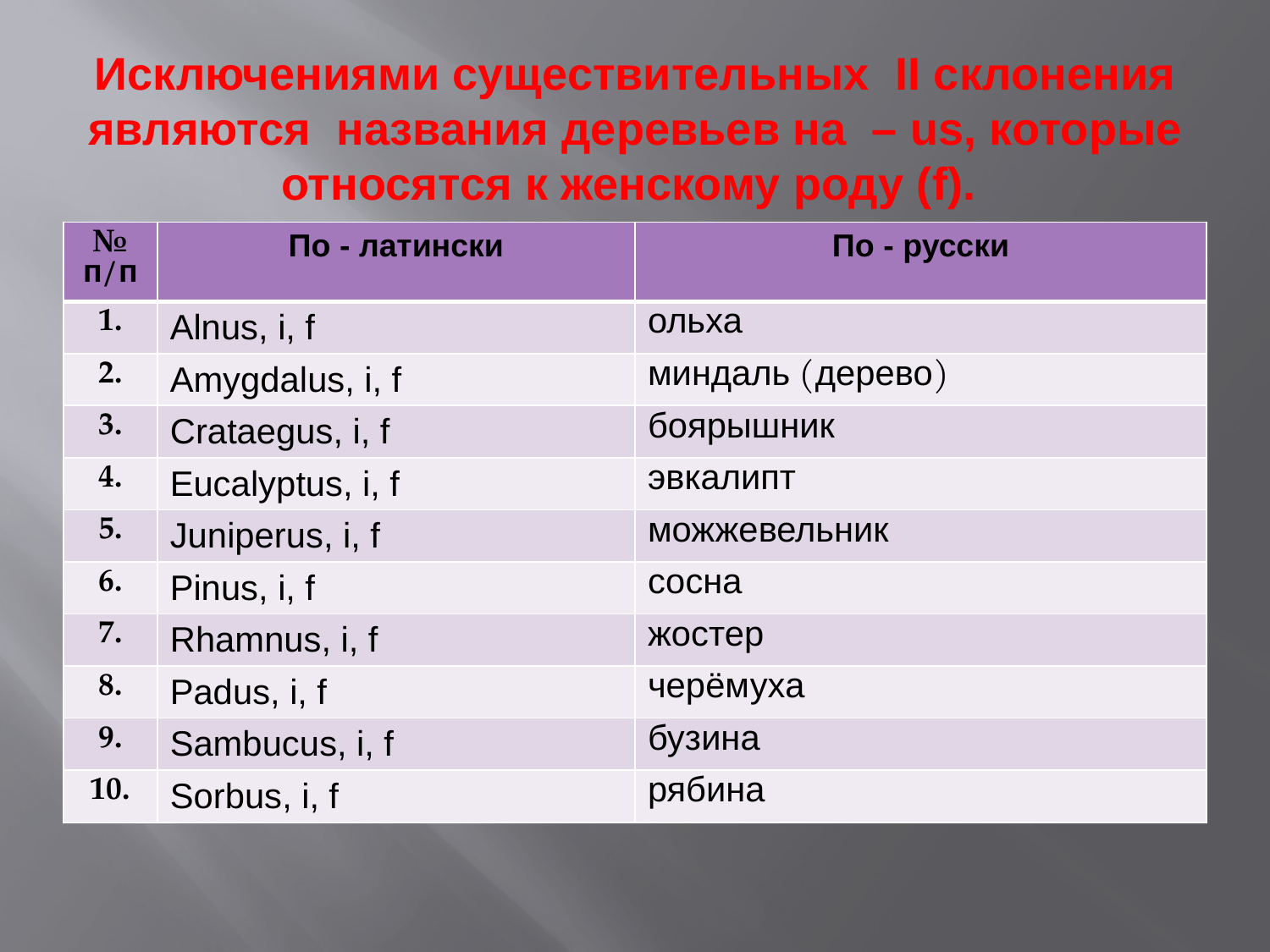

# Исключениями существительных  II склонения являются  названия деревьев на  – us, которые относятся к женскому роду (f).
| № п/п | По - латински | По - русски |
| --- | --- | --- |
| 1. | Alnus, i, f | ольха |
| 2. | Amygdalus, i, f | миндаль (дерево) |
| 3. | Crataegus, i, f | боярышник |
| 4. | Eucalyptus, i, f | эвкалипт |
| 5. | Juniperus, i, f | можжевельник |
| 6. | Pinus, i, f | сосна |
| 7. | Rhamnus, i, f | жостер |
| 8. | Padus, i, f | черёмуха |
| 9. | Sambucus, i, f | бузина |
| 10. | Sоrbus, i, f | рябина |